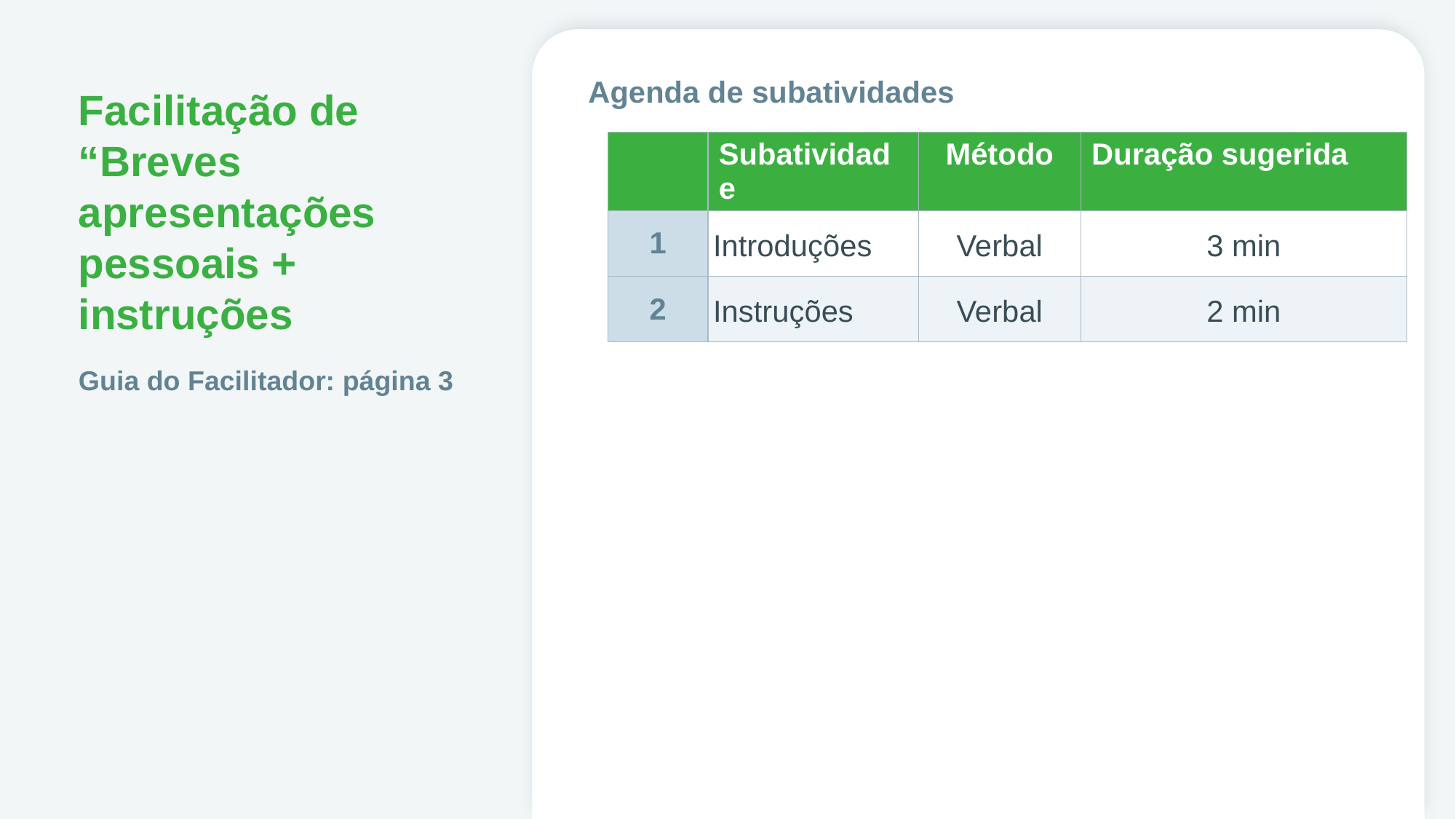

# Facilitação de “Breves apresentações pessoais + instruções
Agenda de subatividades
|  | Subatividade | Método | Duração sugerida |
| --- | --- | --- | --- |
| 1 | Introduções | Verbal | 3 min |
| 2 | Instruções | Verbal | 2 min |
Guia do Facilitador: página 3